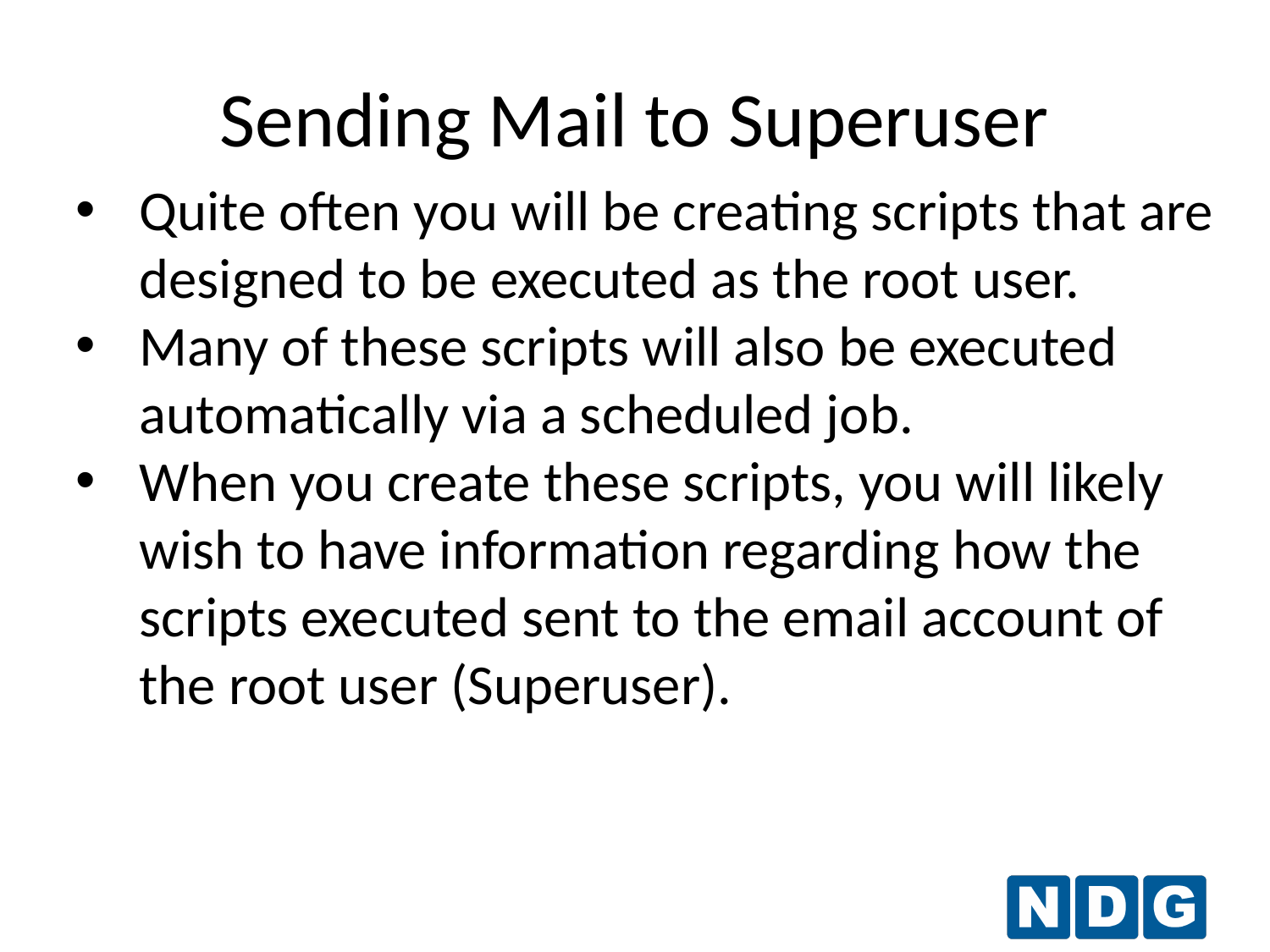

Sending Mail to Superuser
Quite often you will be creating scripts that are designed to be executed as the root user.
Many of these scripts will also be executed automatically via a scheduled job.
When you create these scripts, you will likely wish to have information regarding how the scripts executed sent to the email account of the root user (Superuser).